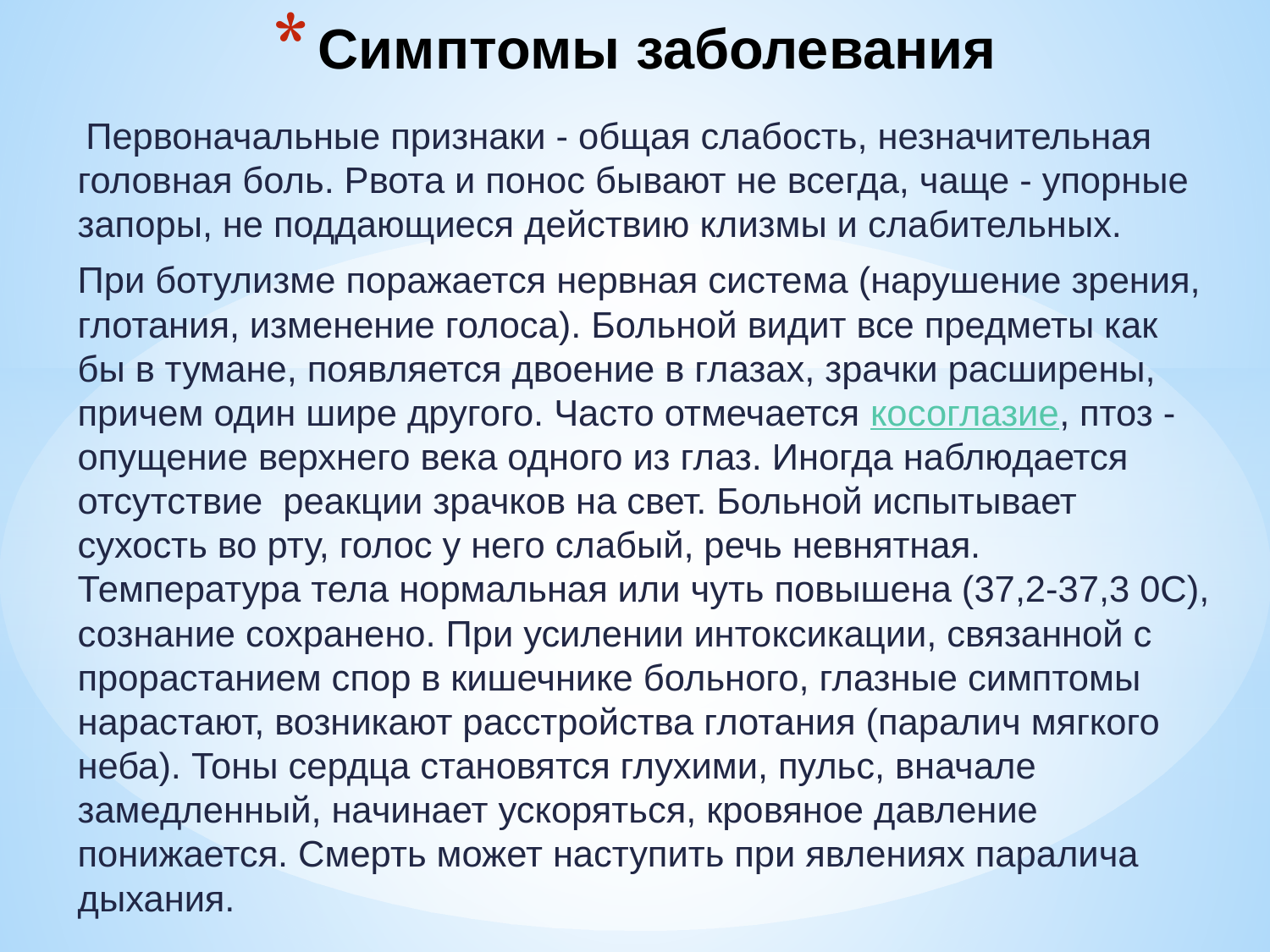

# Симптомы заболевания
 Первоначальные признаки - общая слабость, незначительная головная боль. Рвота и понос бывают не всегда, чаще - упорные запоры, не поддающиеся действию клизмы и слабительных.
При ботулизме поражается нервная система (нарушение зрения, глотания, изменение голоса). Больной видит все предметы как бы в тумане, появляется двоение в глазах, зрачки расширены, причем один шире другого. Часто отмечается косоглазие, птоз - опущение верхнего века одного из глаз. Иногда наблюдается отсутствие  реакции зрачков на свет. Больной испытывает сухость во рту, голос у него слабый, речь невнятная. Температура тела нормальная или чуть повышена (37,2-37,3 0С), сознание сохранено. При усилении интоксикации, связанной с прорастанием спор в кишечнике больного, глазные симптомы нарастают, возникают расстройства глотания (паралич мягкого неба). Тоны сердца становятся глухими, пульс, вначале замедленный, начинает ускоряться, кровяное давление понижается. Смерть может наступить при явлениях паралича дыхания.